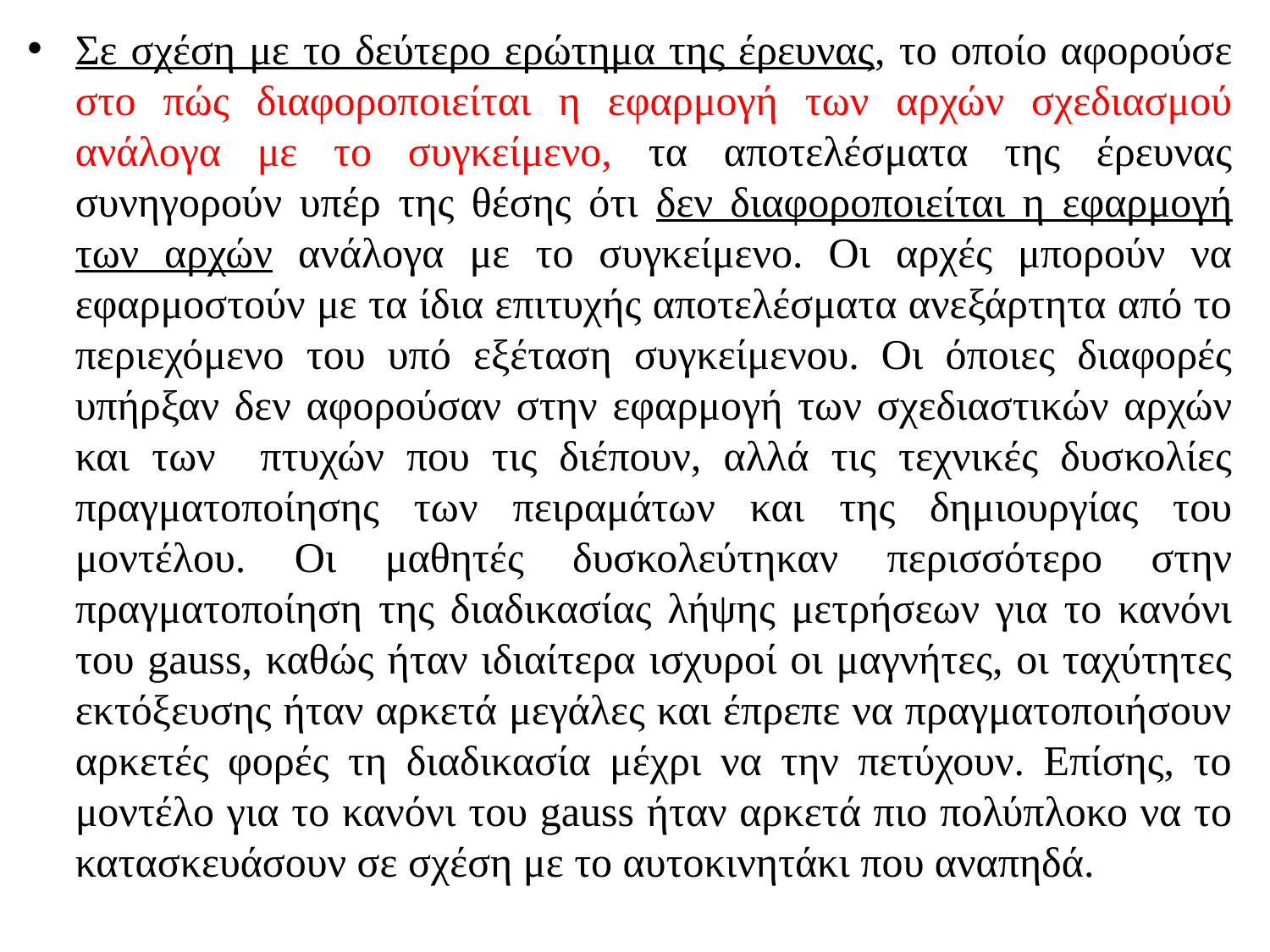

Σε σχέση με το δεύτερο ερώτημα της έρευνας, το οποίο αφορούσε στο πώς διαφοροποιείται η εφαρμογή των αρχών σχεδιασμού ανάλογα με το συγκείμενο, τα αποτελέσματα της έρευνας συνηγορούν υπέρ της θέσης ότι δεν διαφοροποιείται η εφαρμογή των αρχών ανάλογα με το συγκείμενο. Οι αρχές μπορούν να εφαρμοστούν με τα ίδια επιτυχής αποτελέσματα ανεξάρτητα από το περιεχόμενο του υπό εξέταση συγκείμενου. Οι όποιες διαφορές υπήρξαν δεν αφορούσαν στην εφαρμογή των σχεδιαστικών αρχών και των  πτυχών που τις διέπουν, αλλά τις τεχνικές δυσκολίες πραγματοποίησης των πειραμάτων και της δημιουργίας του μοντέλου. Οι μαθητές δυσκολεύτηκαν περισσότερο στην πραγματοποίηση της διαδικασίας λήψης μετρήσεων για το κανόνι του gauss, καθώς ήταν ιδιαίτερα ισχυροί οι μαγνήτες, οι ταχύτητες εκτόξευσης ήταν αρκετά μεγάλες και έπρεπε να πραγματοποιήσουν αρκετές φορές τη διαδικασία μέχρι να την πετύχουν. Επίσης, το μοντέλο για το κανόνι του gauss ήταν αρκετά πιο πολύπλοκο να το κατασκευάσουν σε σχέση με το αυτοκινητάκι που αναπηδά.